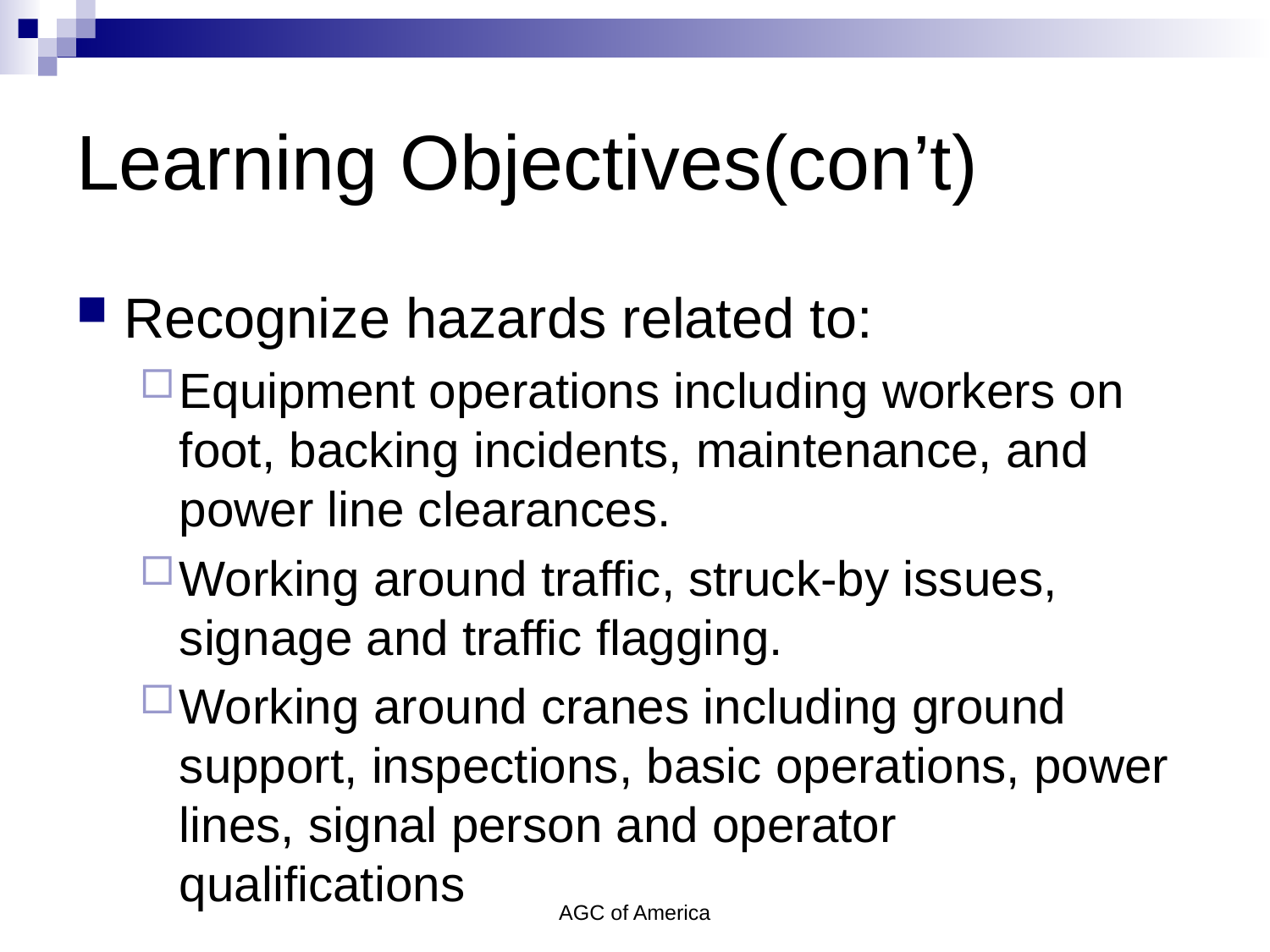

# Learning Objectives(con’t)
Recognize hazards related to:
Equipment operations including workers on foot, backing incidents, maintenance, and power line clearances.
Working around traffic, struck-by issues, signage and traffic flagging.
Working around cranes including ground support, inspections, basic operations, power lines, signal person and operator qualifications

AGC of America